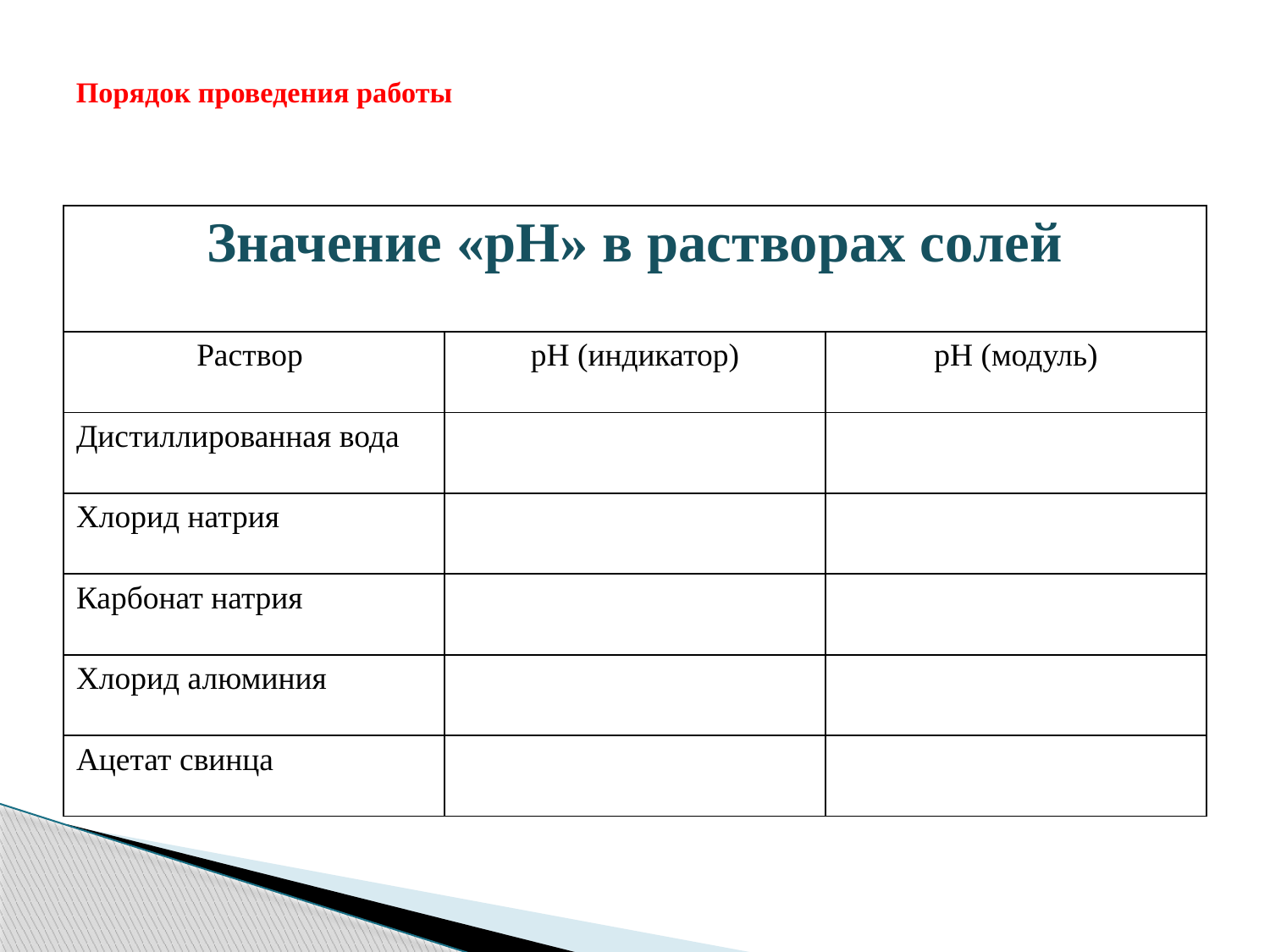

# Порядок проведения работы
| Значение «рН» в растворах солей |  |  |
| --- | --- | --- |
| Раствор | рН (индикатор) | рН (модуль) |
| Дистиллированная вода |  |  |
| Хлорид натрия |  |  |
| Карбонат натрия |  |  |
| Хлорид алюминия |  |  |
| Ацетат свинца |  |  |